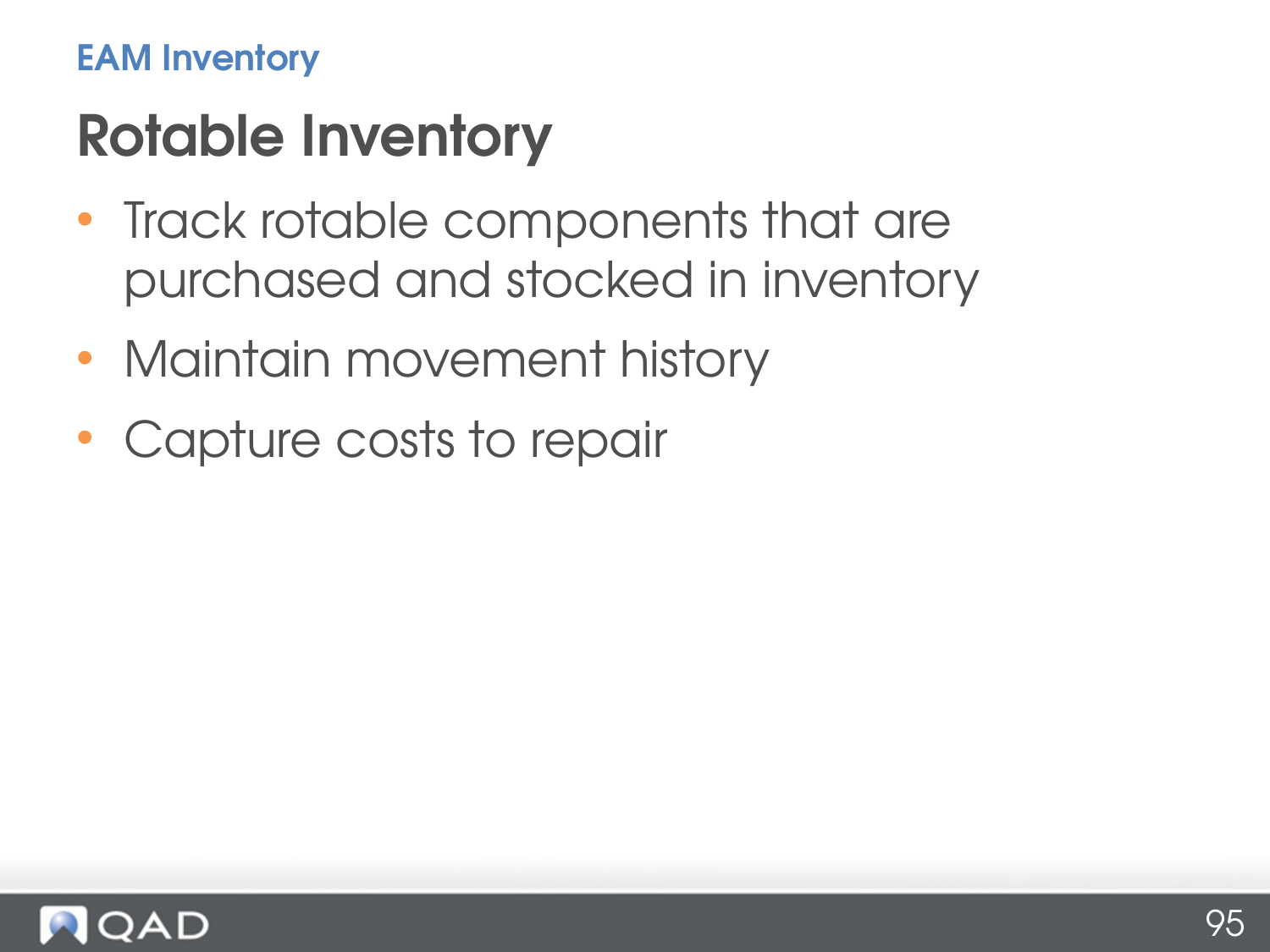

EAM Inventory
# Rotable Inventory
Track rotable components that are purchased and stocked in inventory
Maintain movement history
Capture costs to repair

95